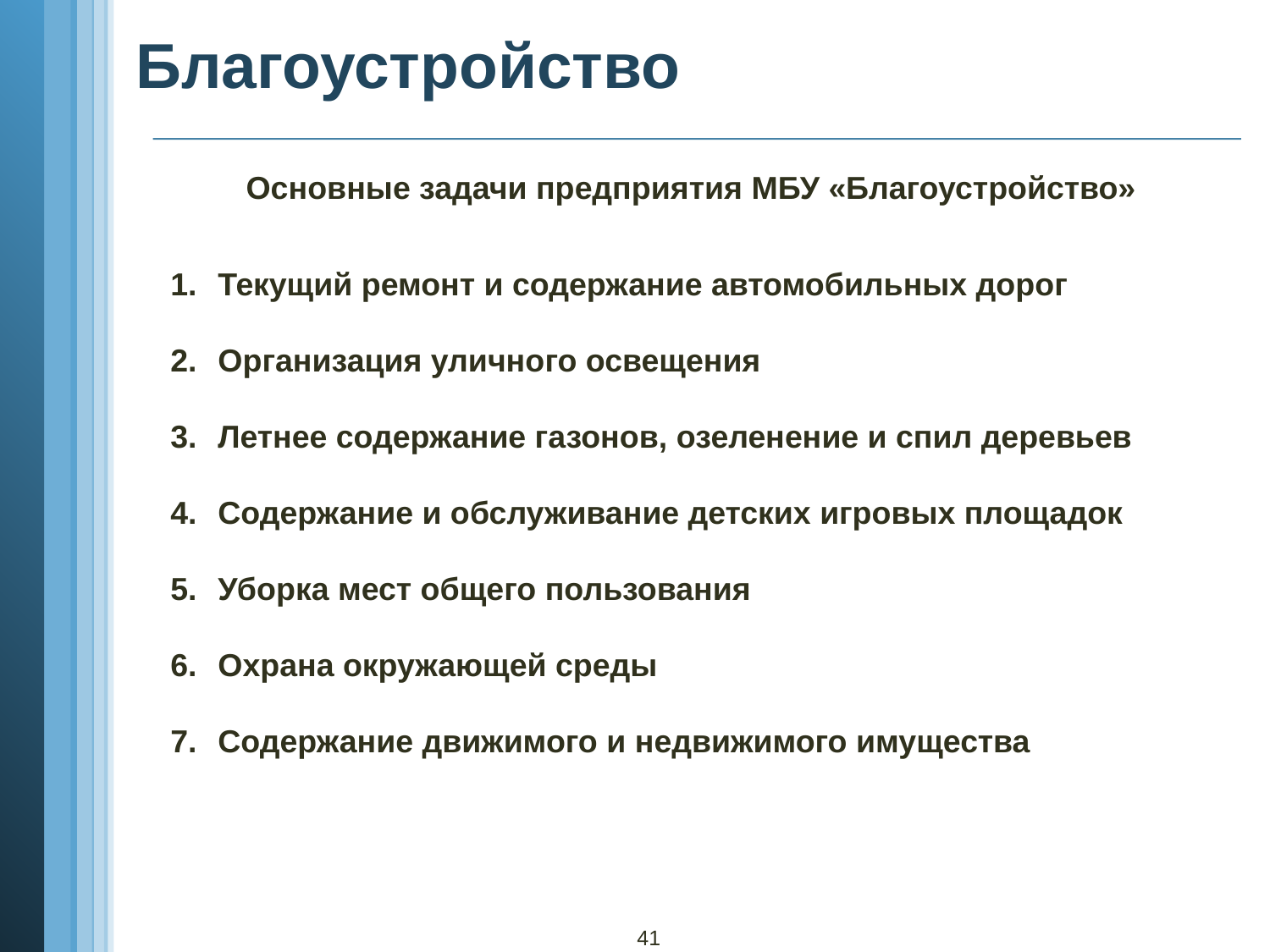

Благоустройство
Основные задачи предприятия МБУ «Благоустройство»
Текущий ремонт и содержание автомобильных дорог

Организация уличного освещения

Летнее содержание газонов, озеленение и спил деревьев

Содержание и обслуживание детских игровых площадок

Уборка мест общего пользования

Охрана окружающей среды

Содержание движимого и недвижимого имущества
41